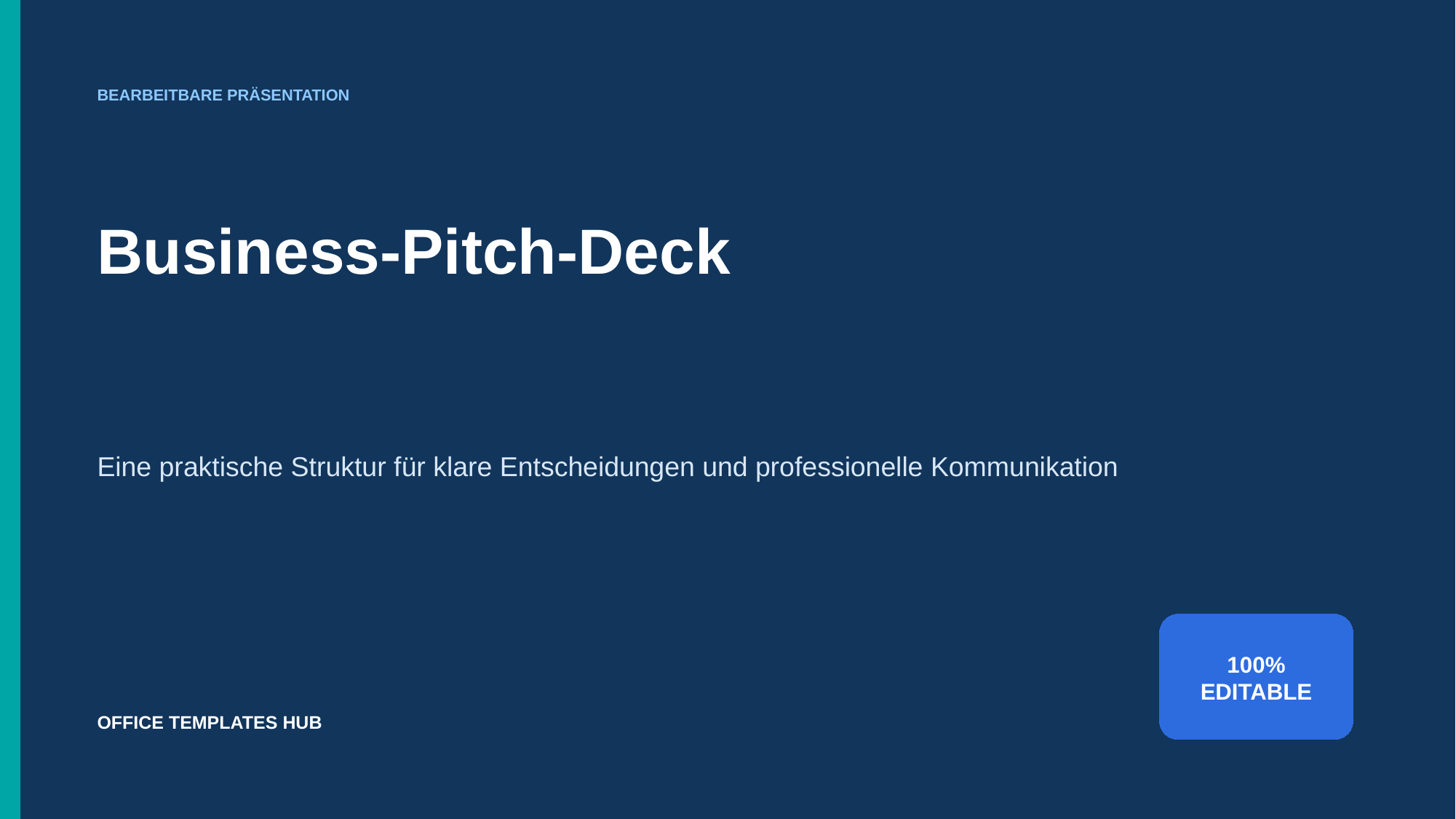

BEARBEITBARE PRÄSENTATION
Business-Pitch-Deck
Eine praktische Struktur für klare Entscheidungen und professionelle Kommunikation

100%
EDITABLE
OFFICE TEMPLATES HUB